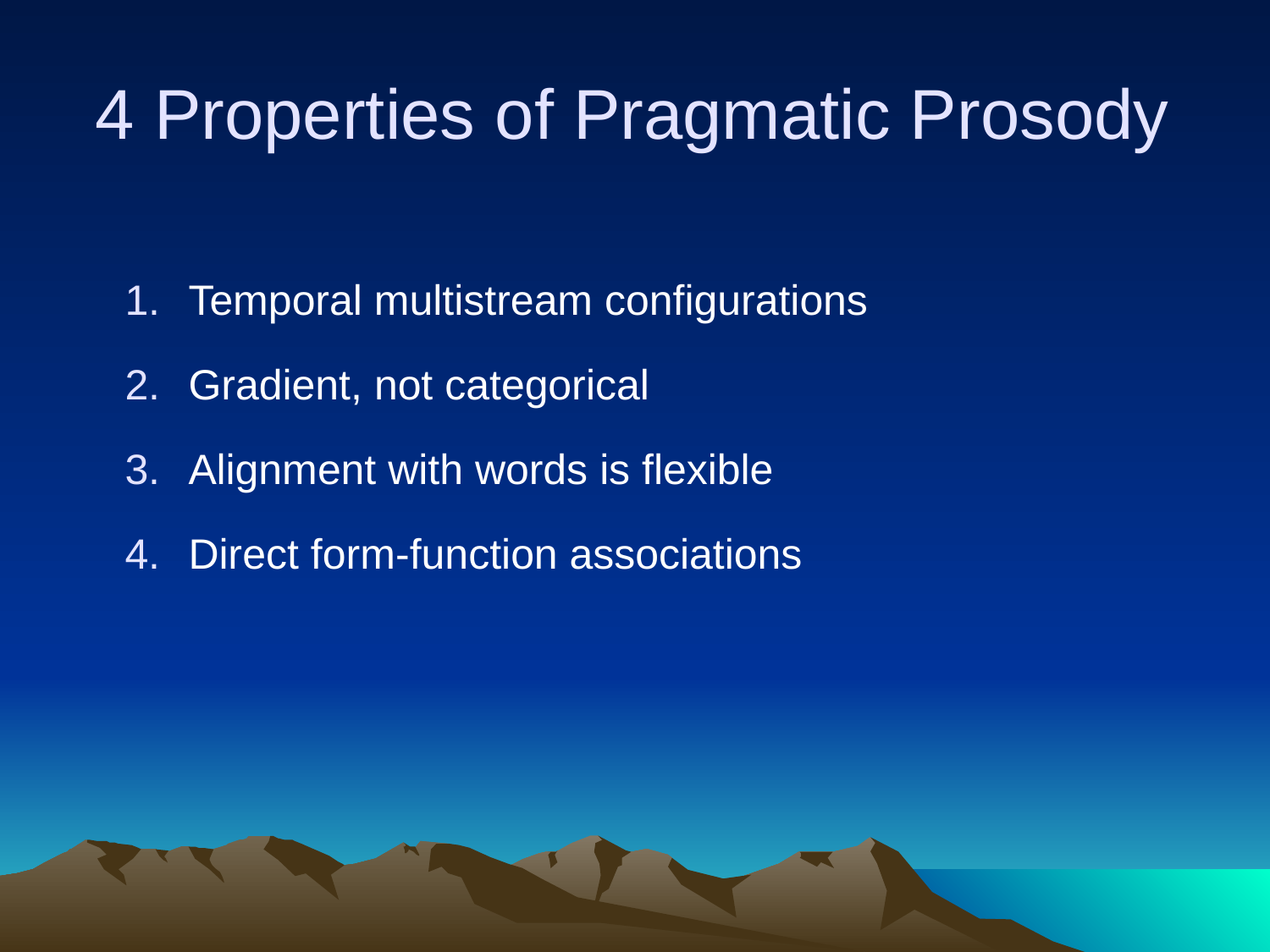

# 4 Properties of Pragmatic Prosody
Temporal multistream configurations
Gradient, not categorical
Alignment with words is flexible
Direct form-function associations